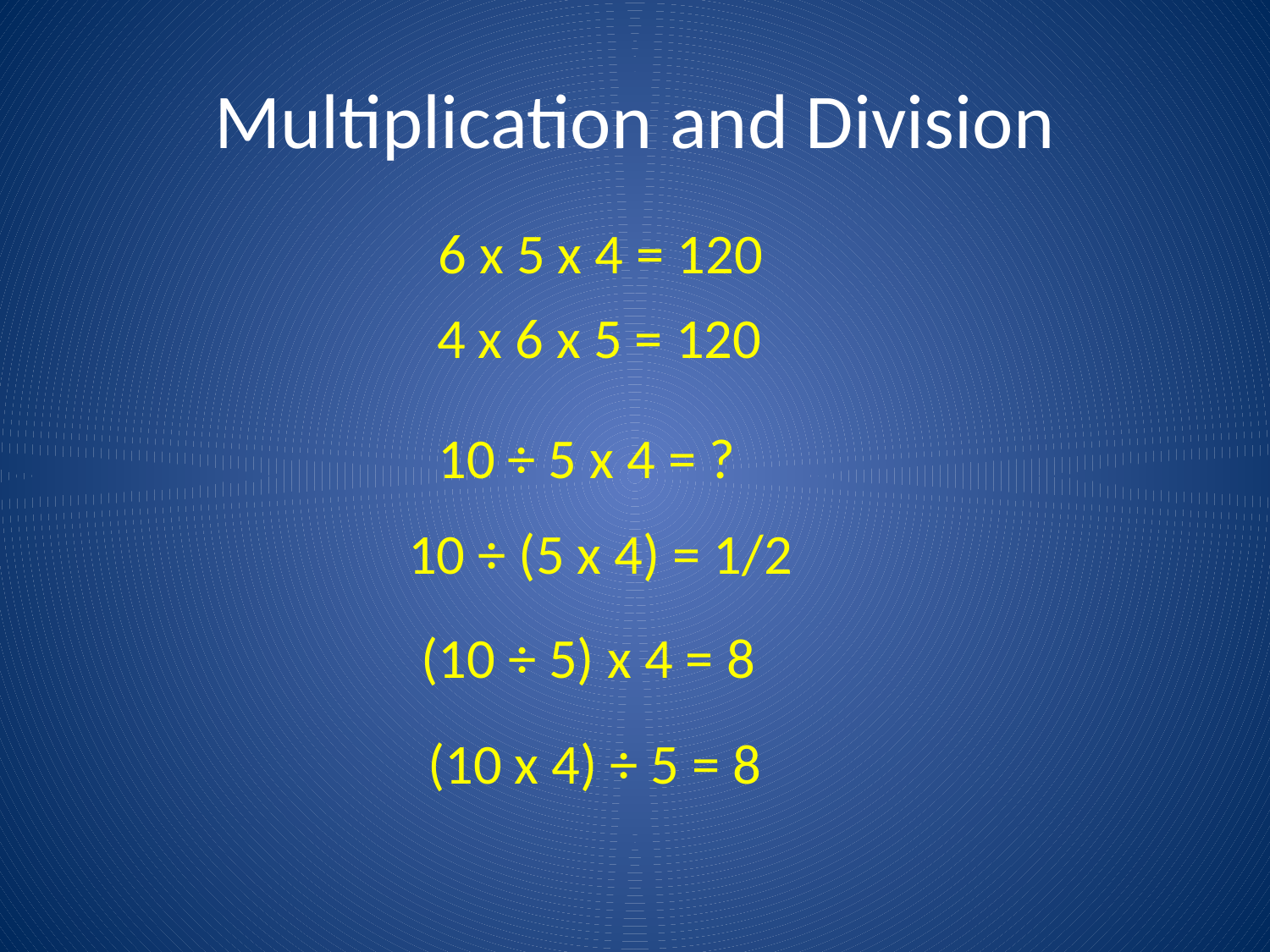

# Multiplication and Division
6 x 5 x 4 = 120

4 x 6 x 5 = 120

10 ÷ 5 x 4 = ?
10 ÷ (5 x 4) = 1/2
(10 ÷ 5) x 4 = 8
(10 x 4) ÷ 5 = 8